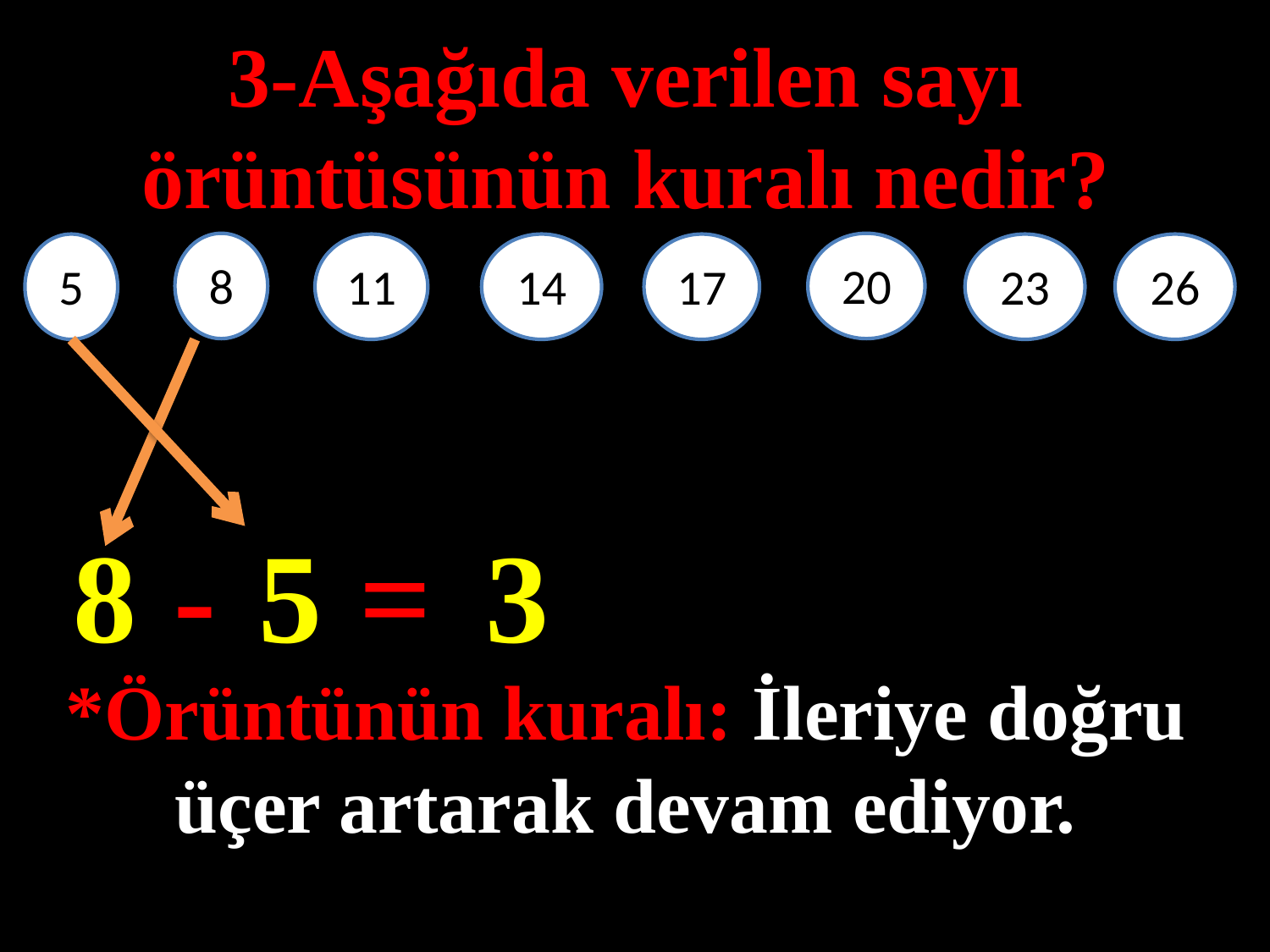

3-Aşağıda verilen sayı örüntüsünün kuralı nedir?
20
8
5
11
14
17
23
26
#
=
8
-
5
3
*Örüntünün kuralı: İleriye doğru üçer artarak devam ediyor.